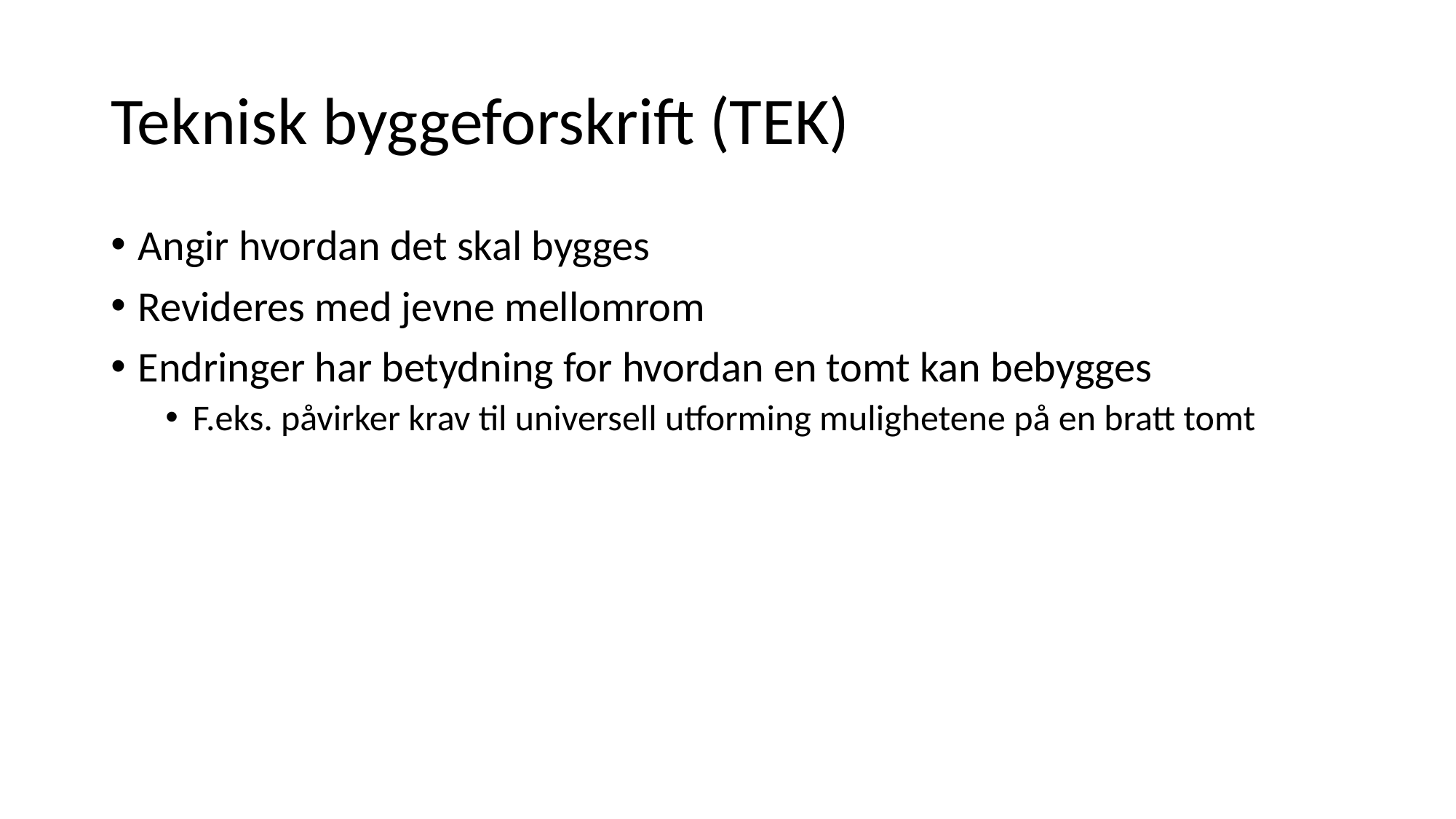

# Teknisk byggeforskrift (TEK)
Angir hvordan det skal bygges
Revideres med jevne mellomrom
Endringer har betydning for hvordan en tomt kan bebygges
F.eks. påvirker krav til universell utforming mulighetene på en bratt tomt